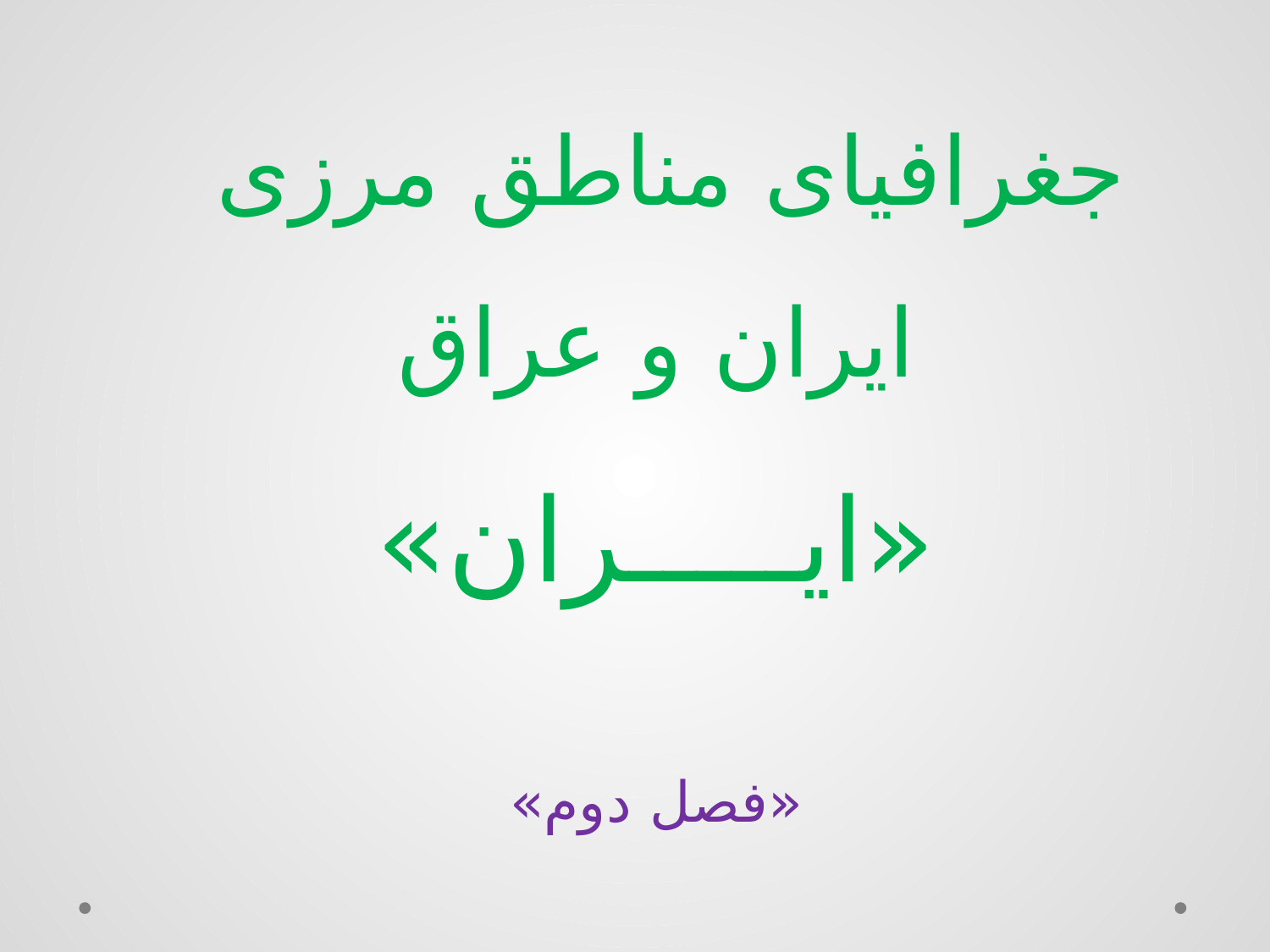

# جغرافیای مناطق مرزی ایران و عراق «ایـــــران» «فصل دوم»